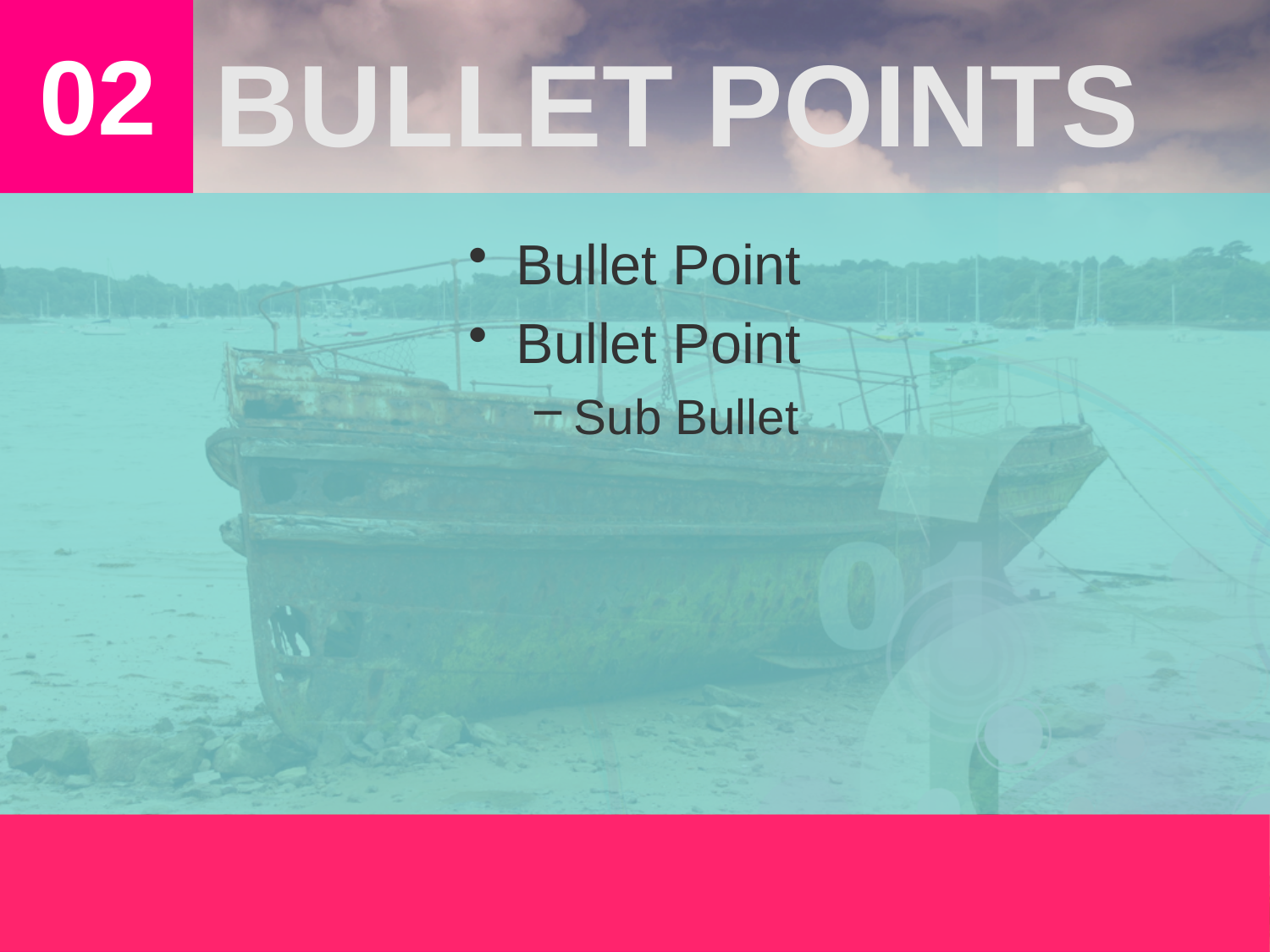

# BULLET POINTS
02

Bullet Point
Bullet Point
Sub Bullet